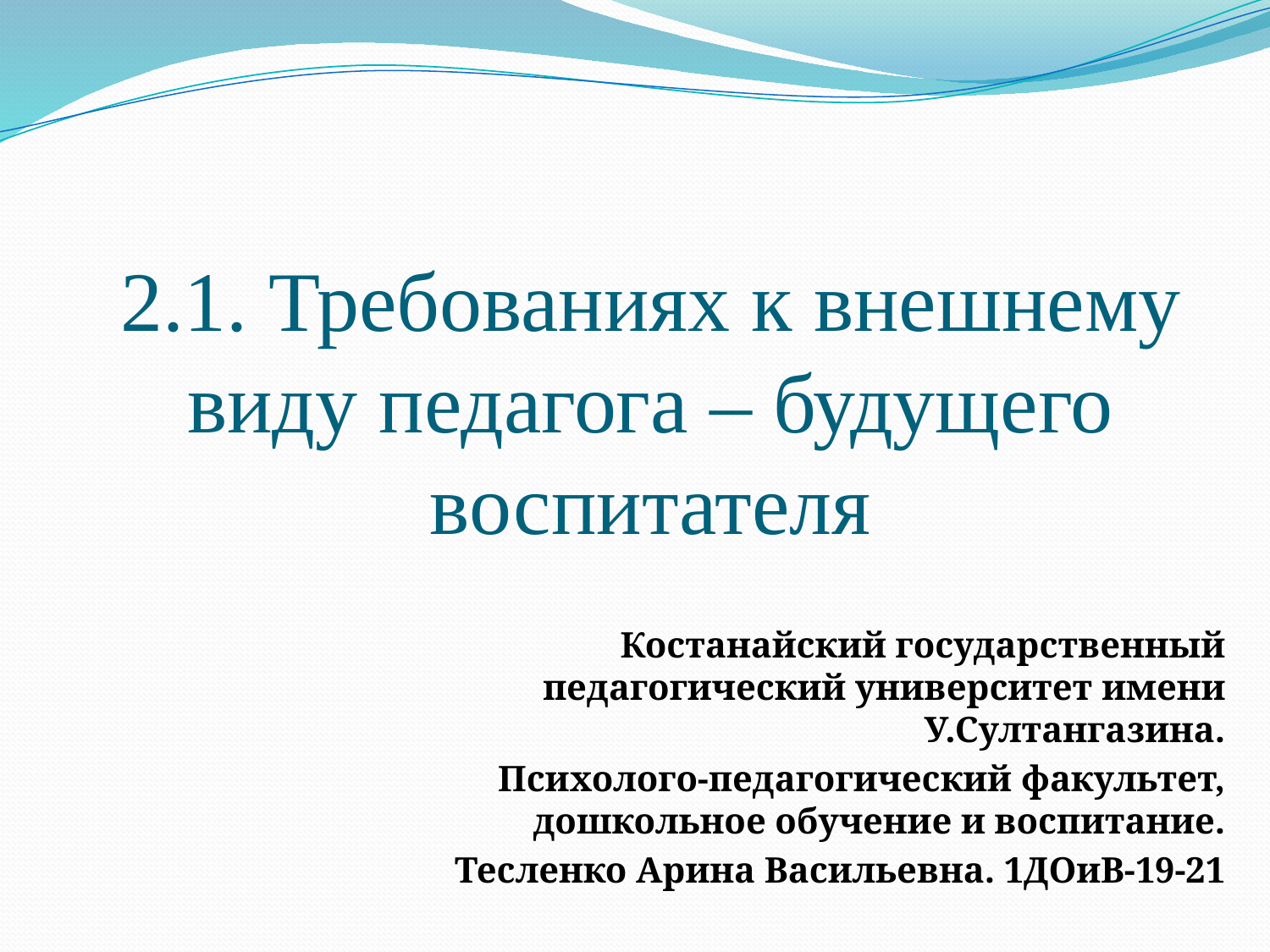

# 2.1. Требованиях к внешнему виду педагога – будущего воспитателя
Костанайский государственный педагогический университет имени У.Султангазина.
Психолого-педагогический факультет, дошкольное обучение и воспитание.
Тесленко Арина Васильевна. 1ДОиВ-19-21